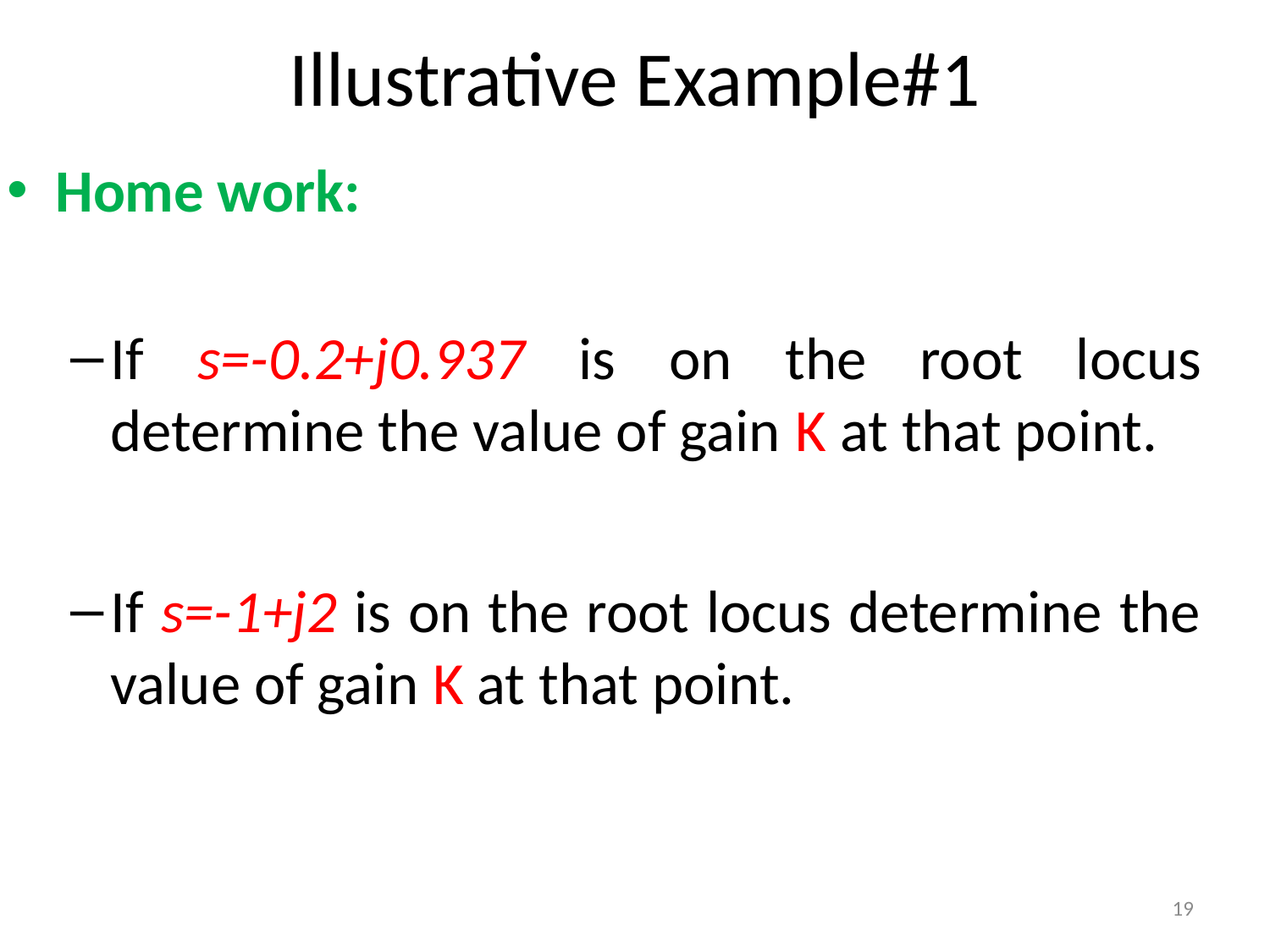

# Illustrative Example#1
Home work:

If s=-0.2+j0.937 is on the root locus determine the value of gain K at that point.

If s=-1+j2 is on the root locus determine the value of gain K at that point.

19